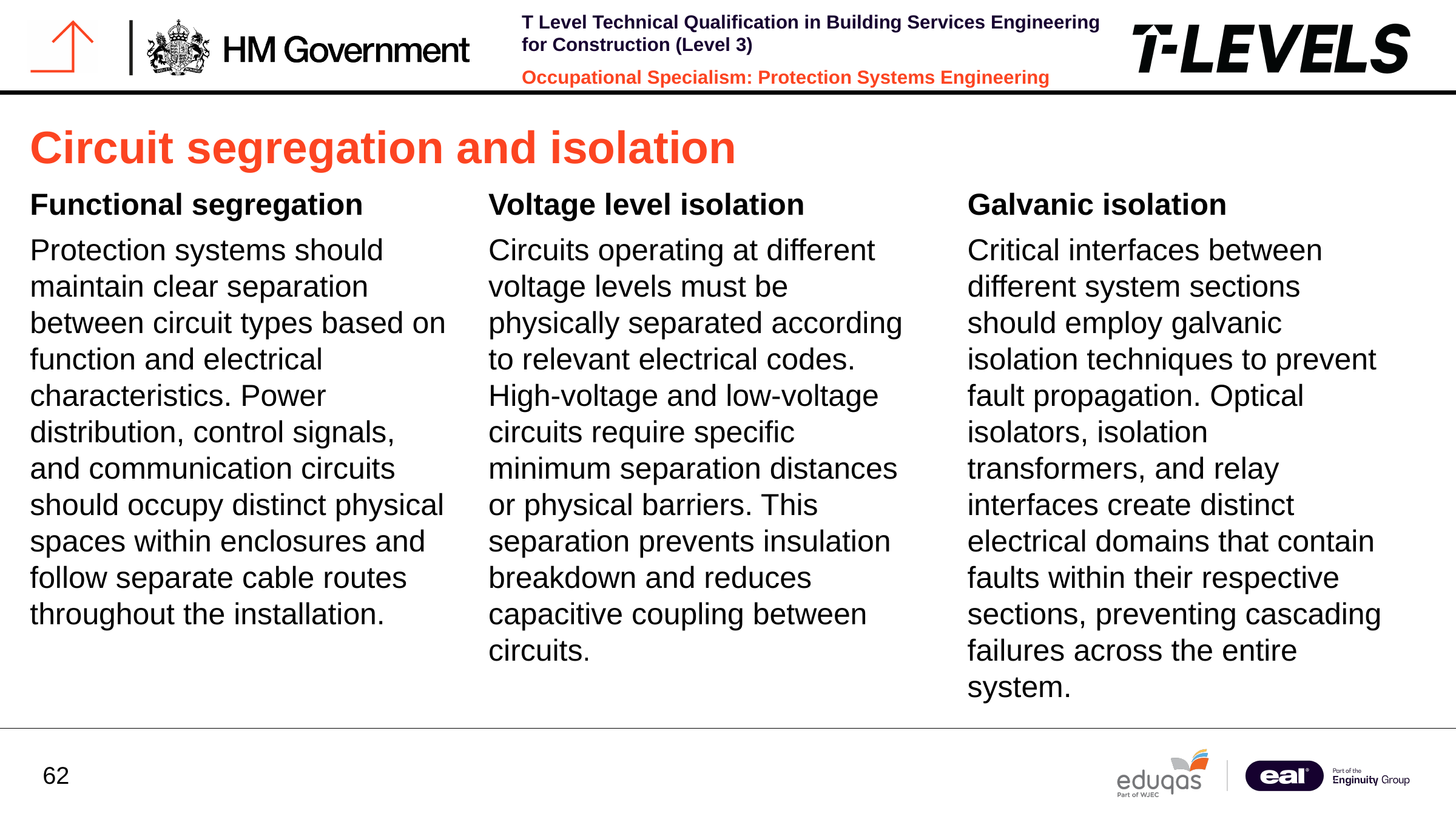

Circuit segregation and isolation
Functional segregation
Voltage level isolation
Galvanic isolation
Protection systems should maintain clear separation between circuit types based on function and electrical characteristics. Power distribution, control signals, and communication circuits should occupy distinct physical spaces within enclosures and follow separate cable routes throughout the installation.
Circuits operating at different voltage levels must be physically separated according to relevant electrical codes. High-voltage and low-voltage circuits require specific minimum separation distances or physical barriers. This separation prevents insulation breakdown and reduces capacitive coupling between circuits.
Critical interfaces between different system sections should employ galvanic isolation techniques to prevent fault propagation. Optical isolators, isolation transformers, and relay interfaces create distinct electrical domains that contain faults within their respective sections, preventing cascading failures across the entire system.